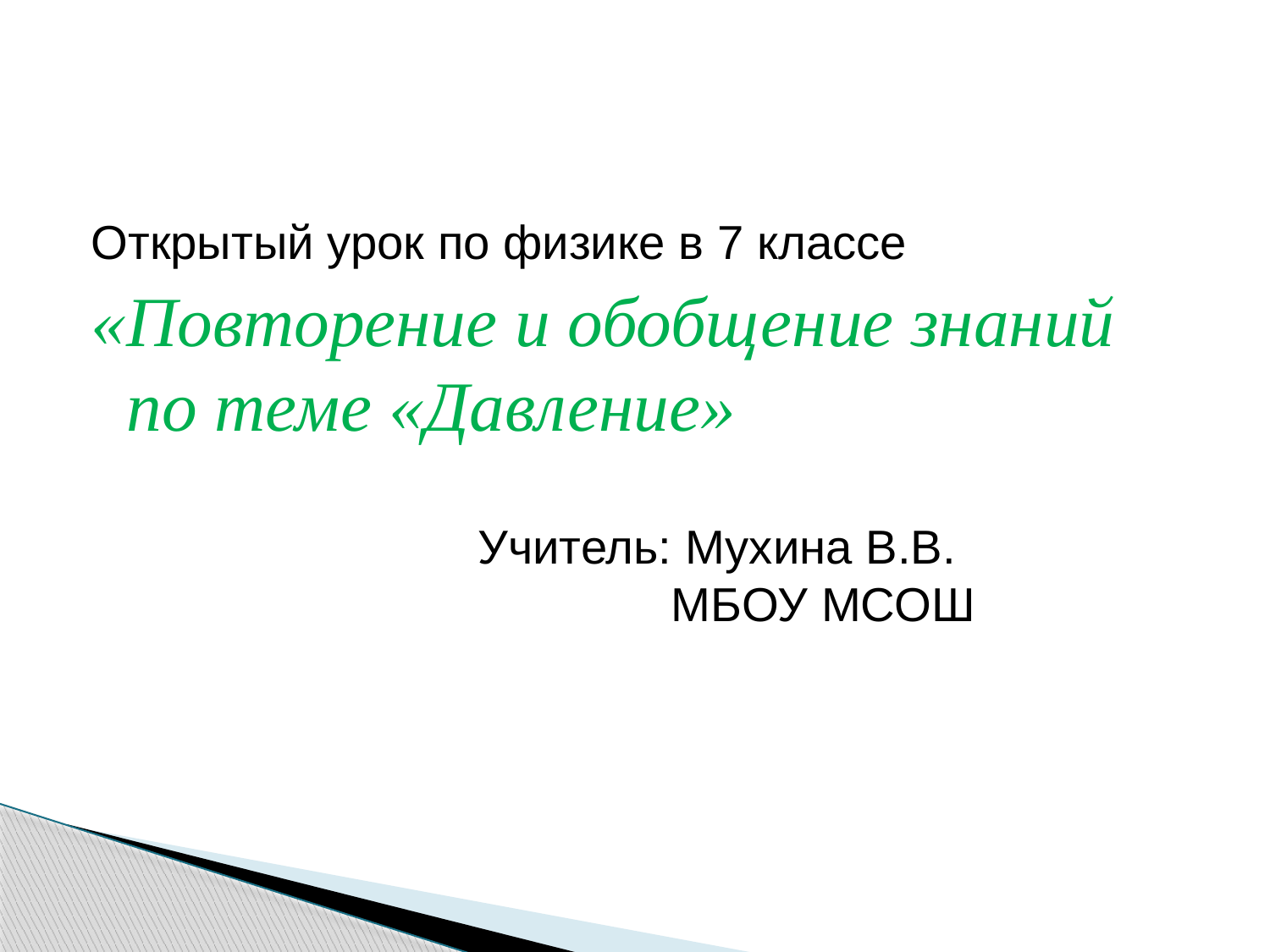

#
Открытый урок по физике в 7 классе
«Повторение и обобщение знаний по теме «Давление»

                             Учитель: Мухина В.В.
                                         МБОУ МСОШ